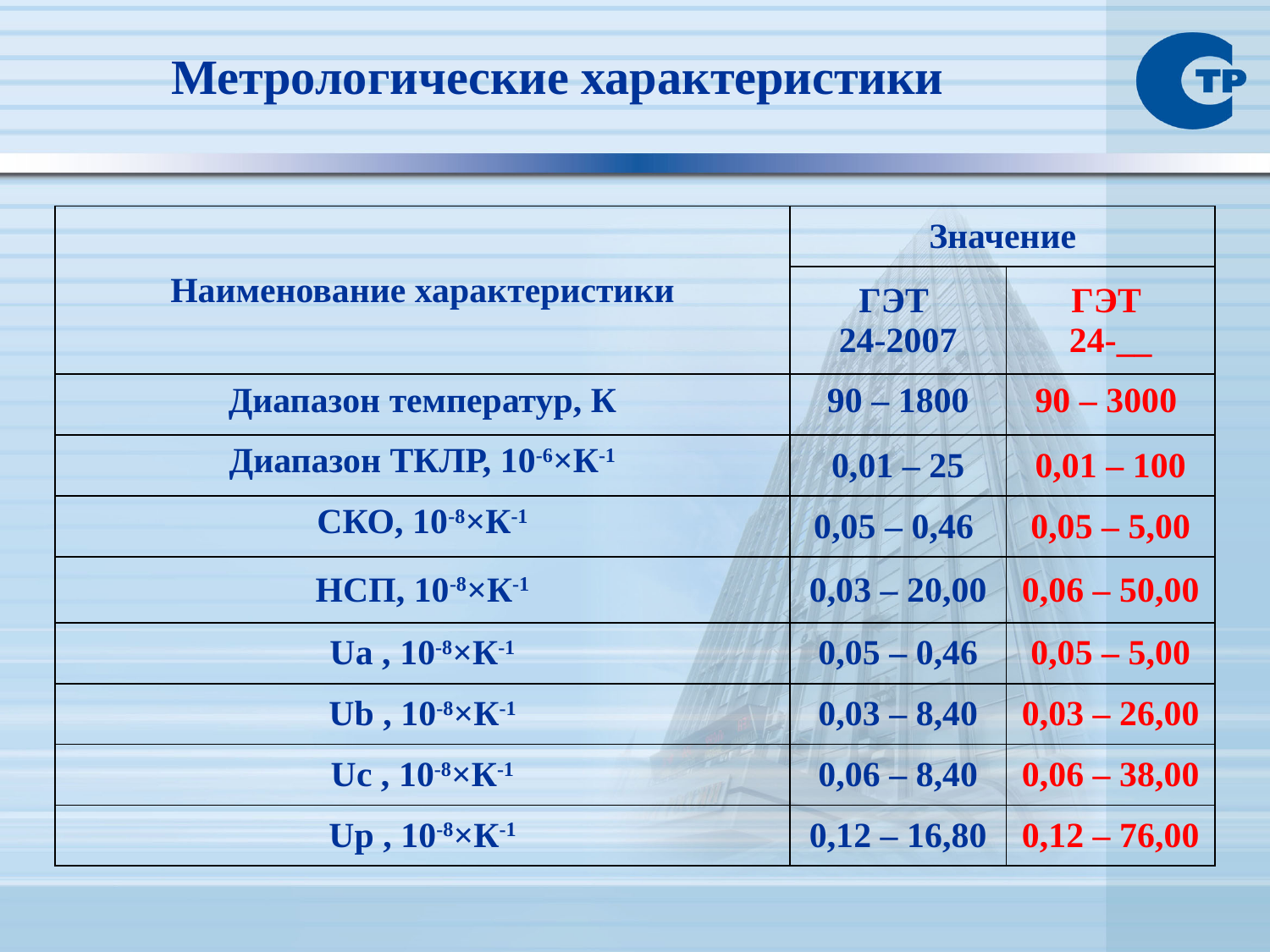

Метрологические характеристики
| Наименование характеристики | Значение |  |
| --- | --- | --- |
|  | ГЭТ 24-2007 | ГЭТ 24-\_\_ |
| Диапазон температур, К | 90 – 1800 | 90 – 3000 |
| Диапазон ТКЛР, 10-6×К-1 | 0,01 – 25 | 0,01 – 100 |
| СКО, 10-8×К-1 | 0,05 – 0,46 | 0,05 – 5,00 |
| НСП, 10-8×К-1 | 0,03 – 20,00 | 0,06 – 50,00 |
| Ua , 10-8×К-1 | 0,05 – 0,46 | 0,05 – 5,00 |
| Ub , 10-8×К-1 | 0,03 – 8,40 | 0,03 – 26,00 |
| Uc , 10-8×К-1 | 0,06 – 8,40 | 0,06 – 38,00 |
| Up , 10-8×К-1 | 0,12 – 16,80 | 0,12 – 76,00 |